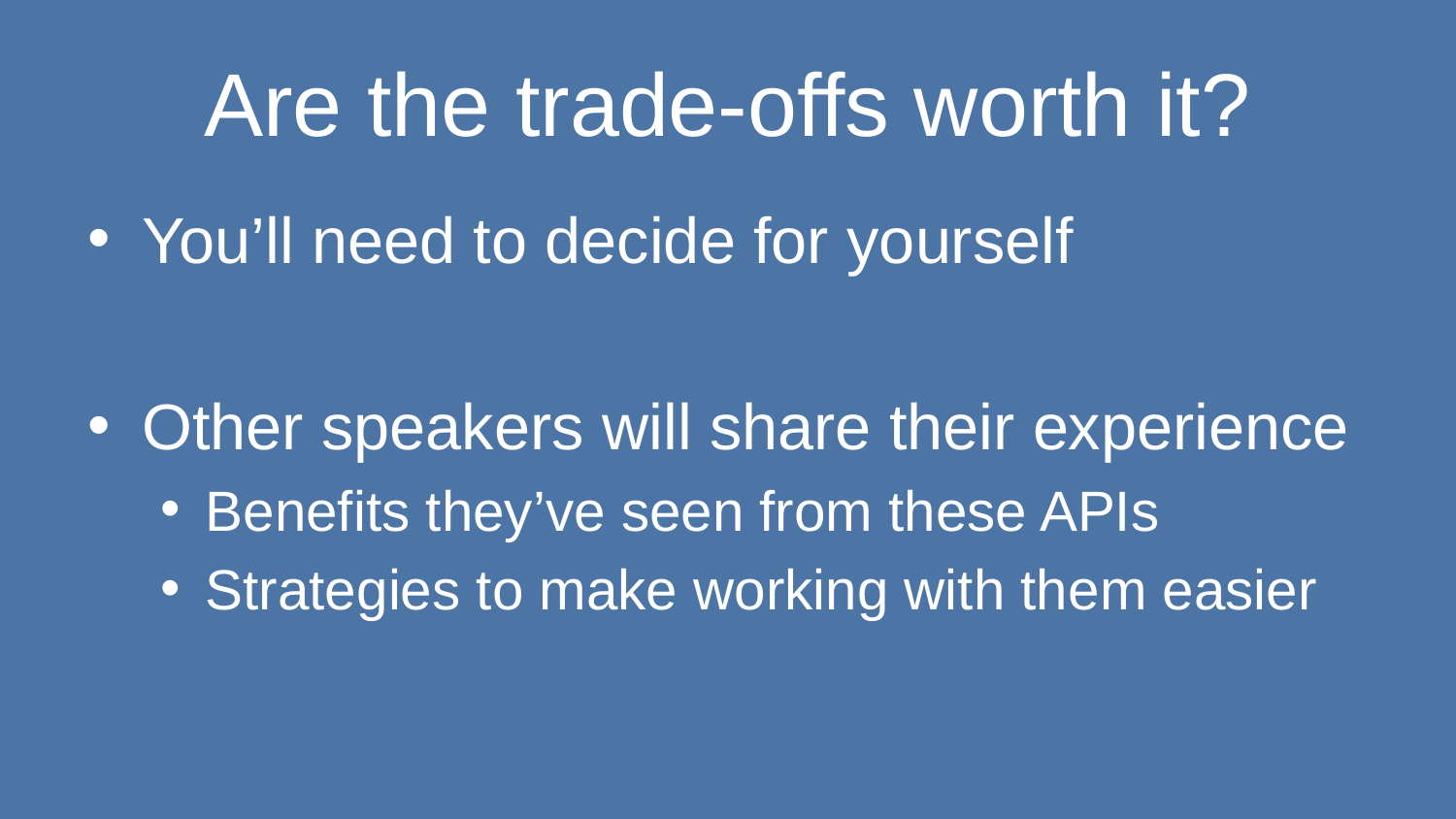

# Are the trade-offs worth it?
You’ll need to decide for yourself

Other speakers will share their experience
Benefits they’ve seen from these APIs
Strategies to make working with them easier